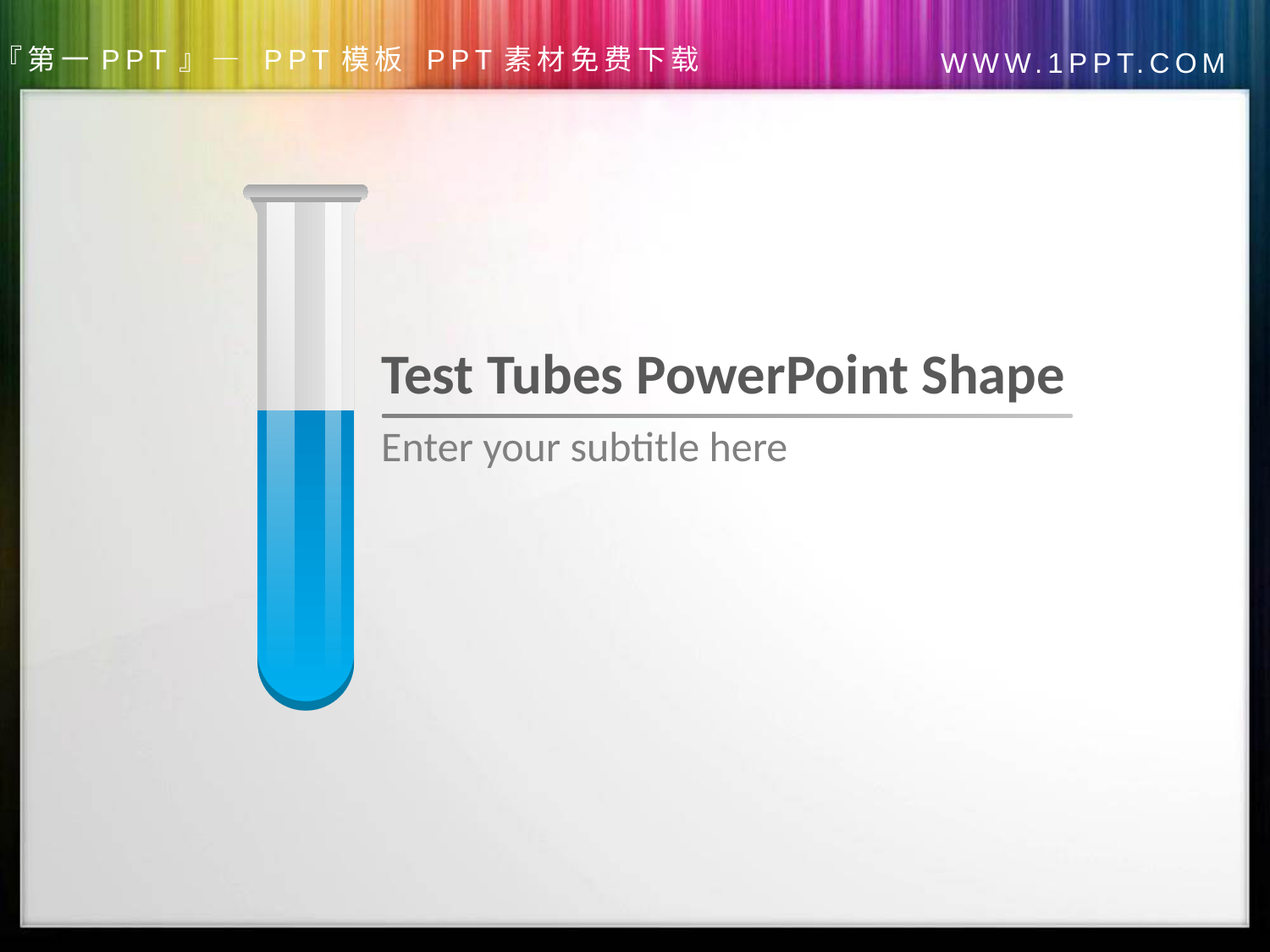

Test Tubes PowerPoint Shape

Enter your subtitle here